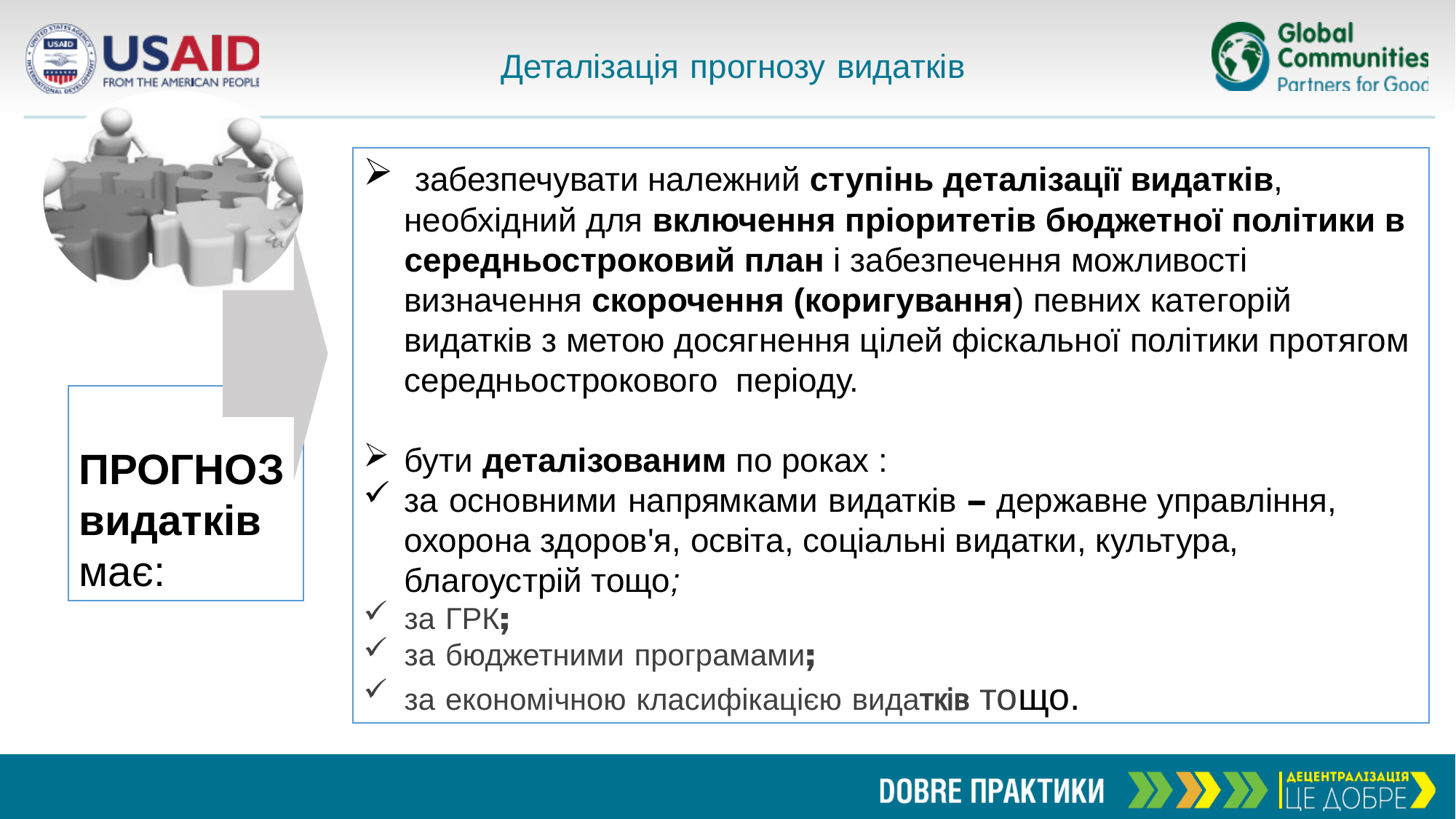

Деталізація прогнозу видатків

 забезпечувати належний ступінь деталізації видатків, необхідний для включення пріоритетів бюджетної політики в середньостроковий план і забезпечення можливості визначення скорочення (коригування) певних категорій видатків з метою досягнення цілей фіскальної політики протягом середньострокового  періоду.

бути деталізованим по роках :
за основними напрямками видатків – державне управління, охорона здоров'я, освіта, соціальні видатки, культура, благоустрій тощо;
за ГРК;
за бюджетними програмами;
за економічною класифікацією видатків тощо.

ПРОГНОЗ
видатків
має: